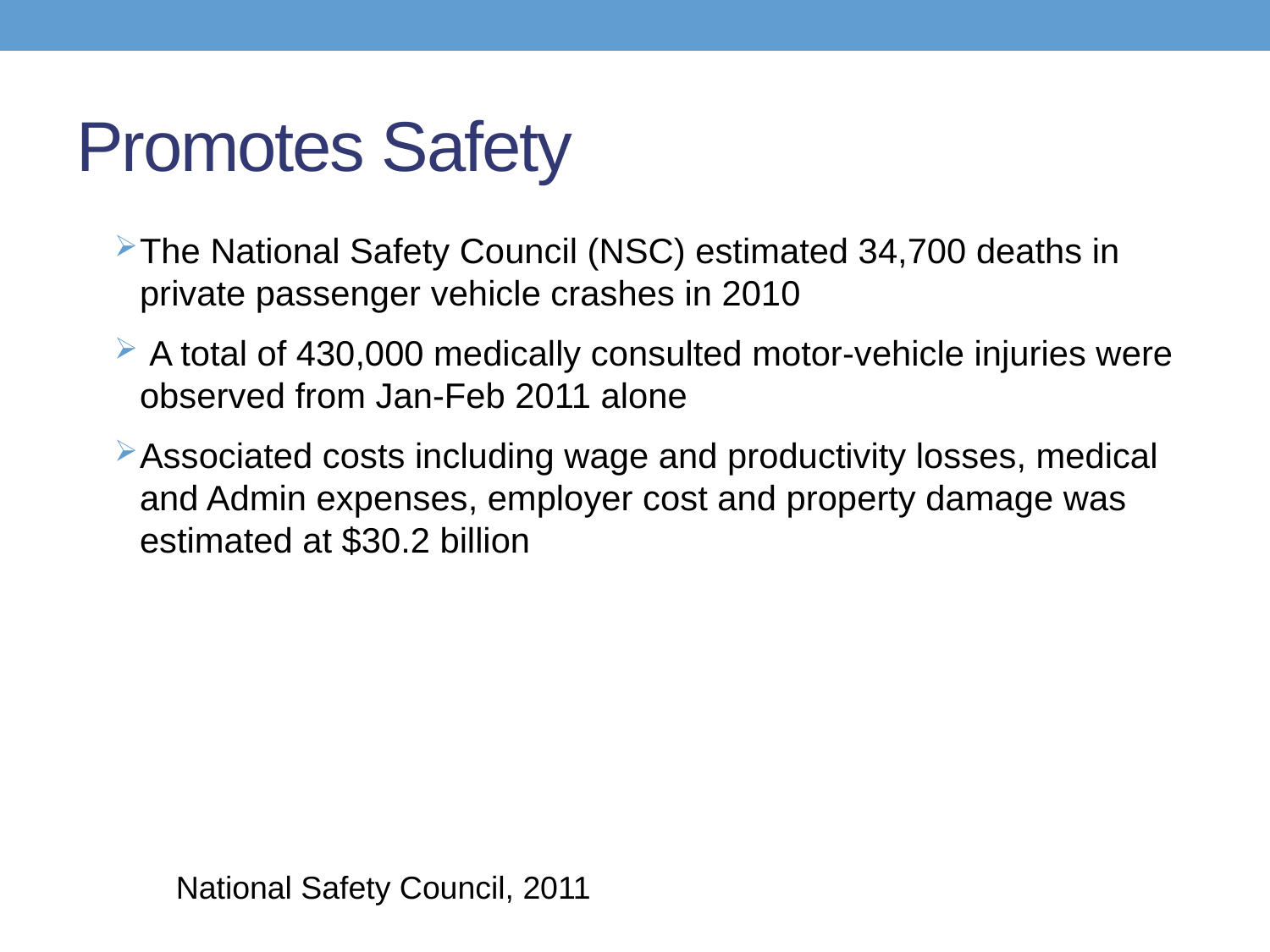

# Promotes Safety
16
The National Safety Council (NSC) estimated 34,700 deaths in private passenger vehicle crashes in 2010
 A total of 430,000 medically consulted motor-vehicle injuries were observed from Jan-Feb 2011 alone
Associated costs including wage and productivity losses, medical and Admin expenses, employer cost and property damage was estimated at $30.2 billion
National Safety Council, 2011